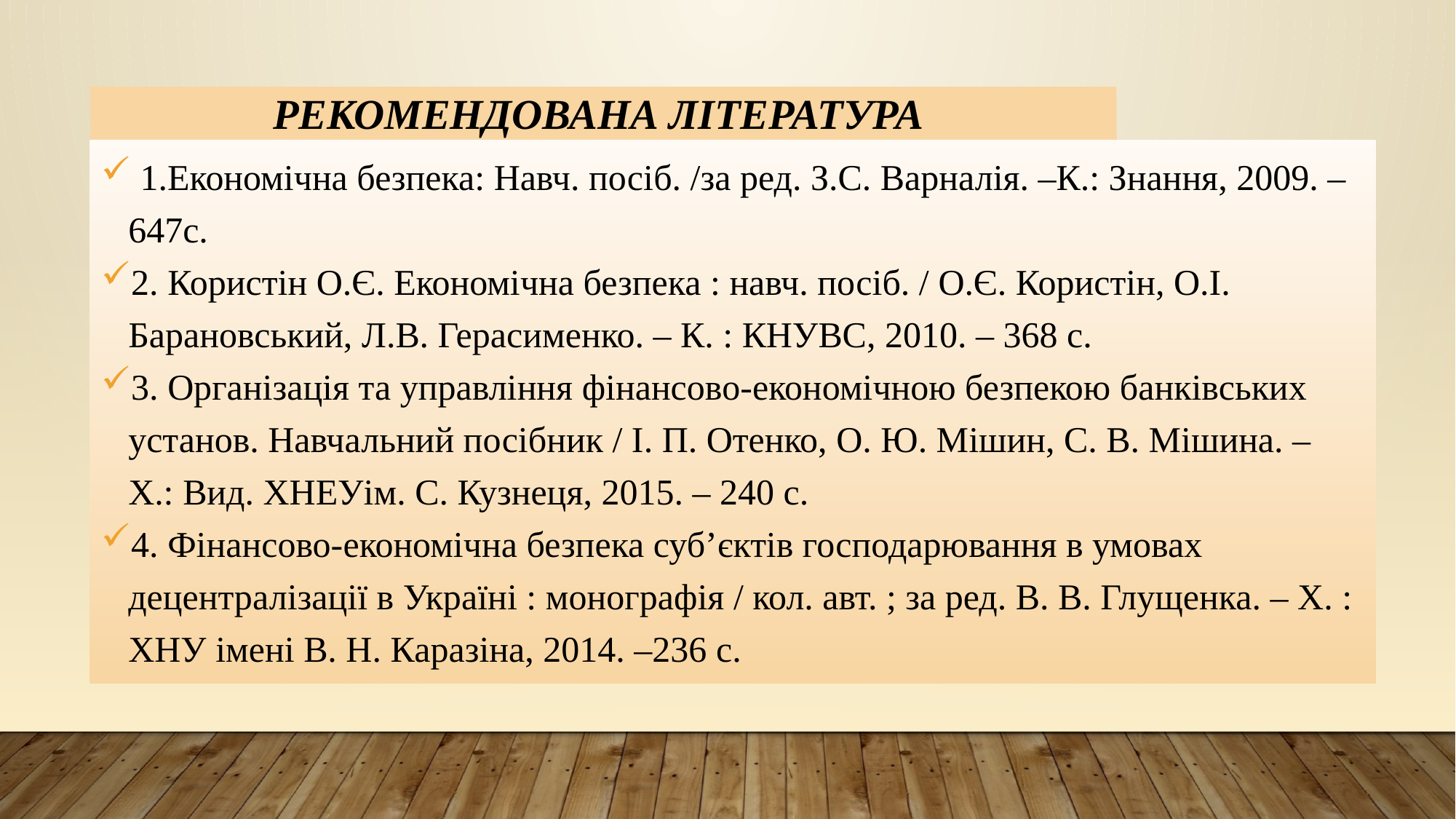

# РЕКОМЕНДОВАНА ЛІТЕРАТУРА
 1.Економічна безпека: Навч. посіб. /за ред. З.С. Варналія. –К.: Знання, 2009. –647с.
2. Користін О.Є. Економічна безпека : навч. посіб. / О.Є. Користін, О.І. Барановський, Л.В. Герасименко. – К. : КНУВС, 2010. – 368 с.
3. Організація та управління фінансово-економічною безпекою банківських установ. Навчальний посібник / І. П. Отенко, О. Ю. Мішин, С. В. Мішина. – Х.: Вид. ХНЕУім. С. Кузнеця, 2015. – 240 с.
4. Фінансово-економічна безпека суб’єктів господарювання в умовах децентралізації в Україні : монографія / кол. авт. ; за ред. В. В. Глущенка. – Х. : ХНУ імені В. Н. Каразіна, 2014. –236 c.